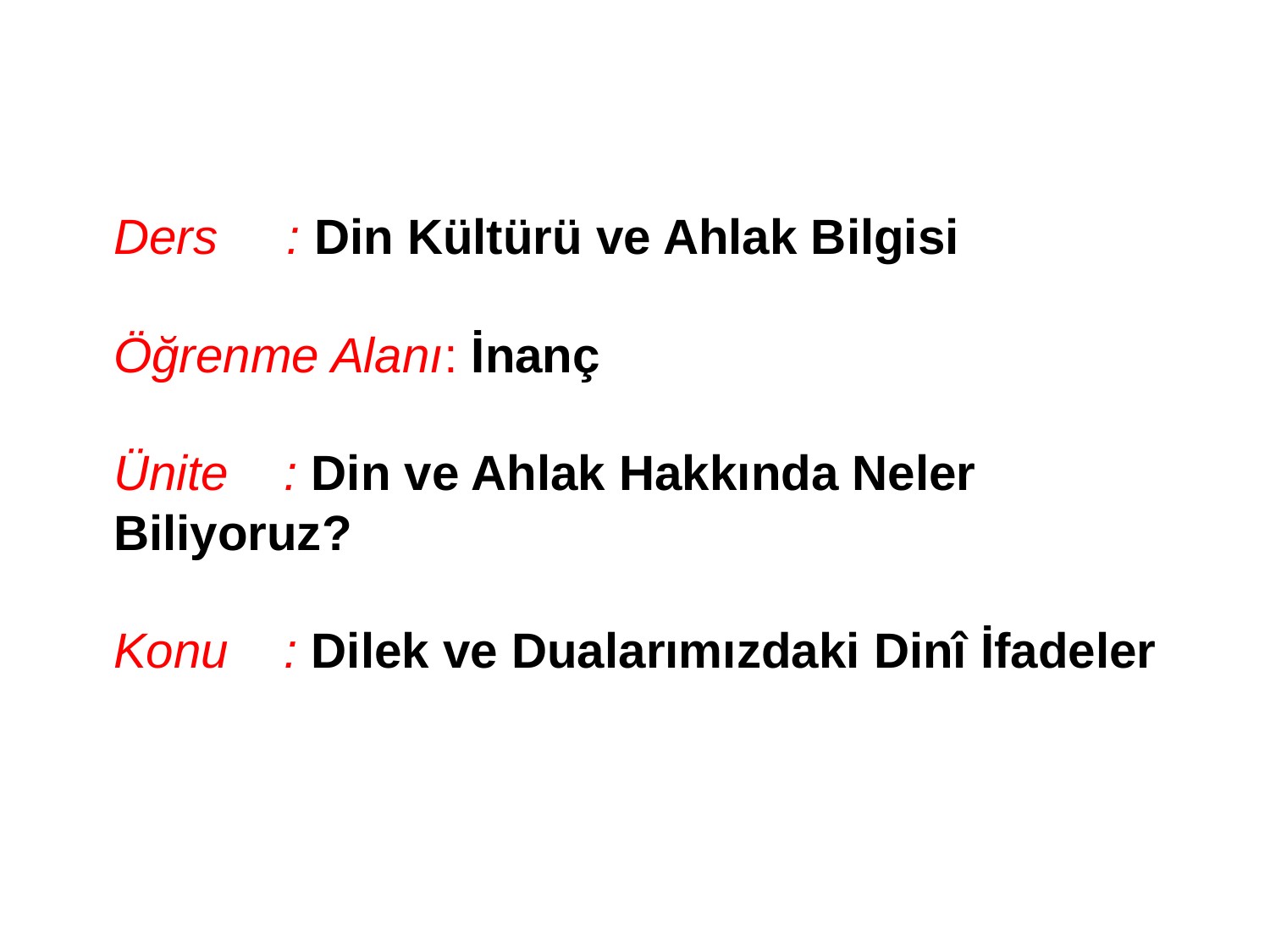

Ders     : Din Kültürü ve Ahlak Bilgisi
Öğrenme Alanı: İnanç
Ünite    : Din ve Ahlak Hakkında Neler Biliyoruz?
Konu    : Dilek ve Dualarımızdaki Dinî İfadeler